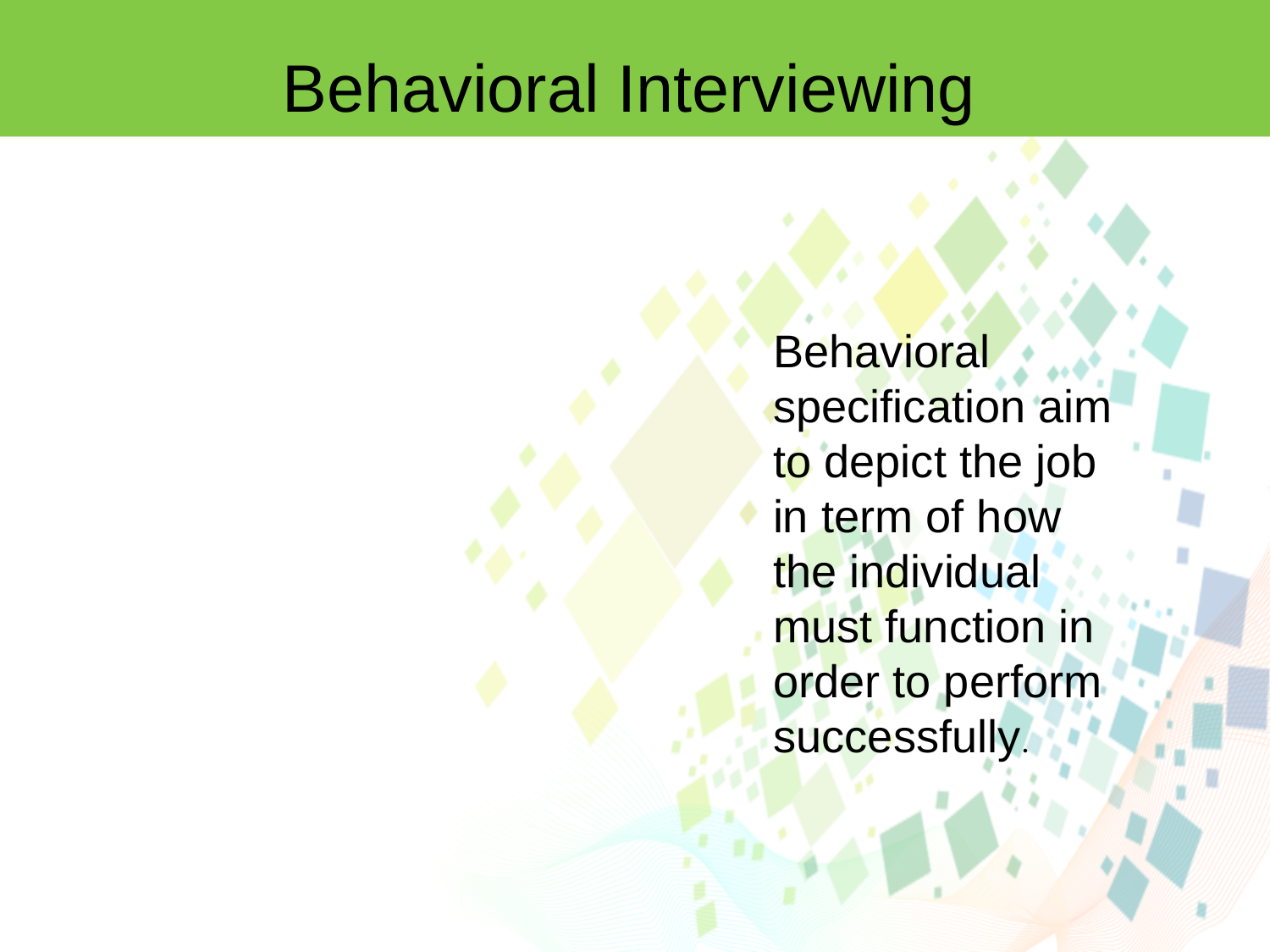

Behavioral Interviewing
Behavioral specification aim to depict the job in term of how the individual must function in order to perform successfully.